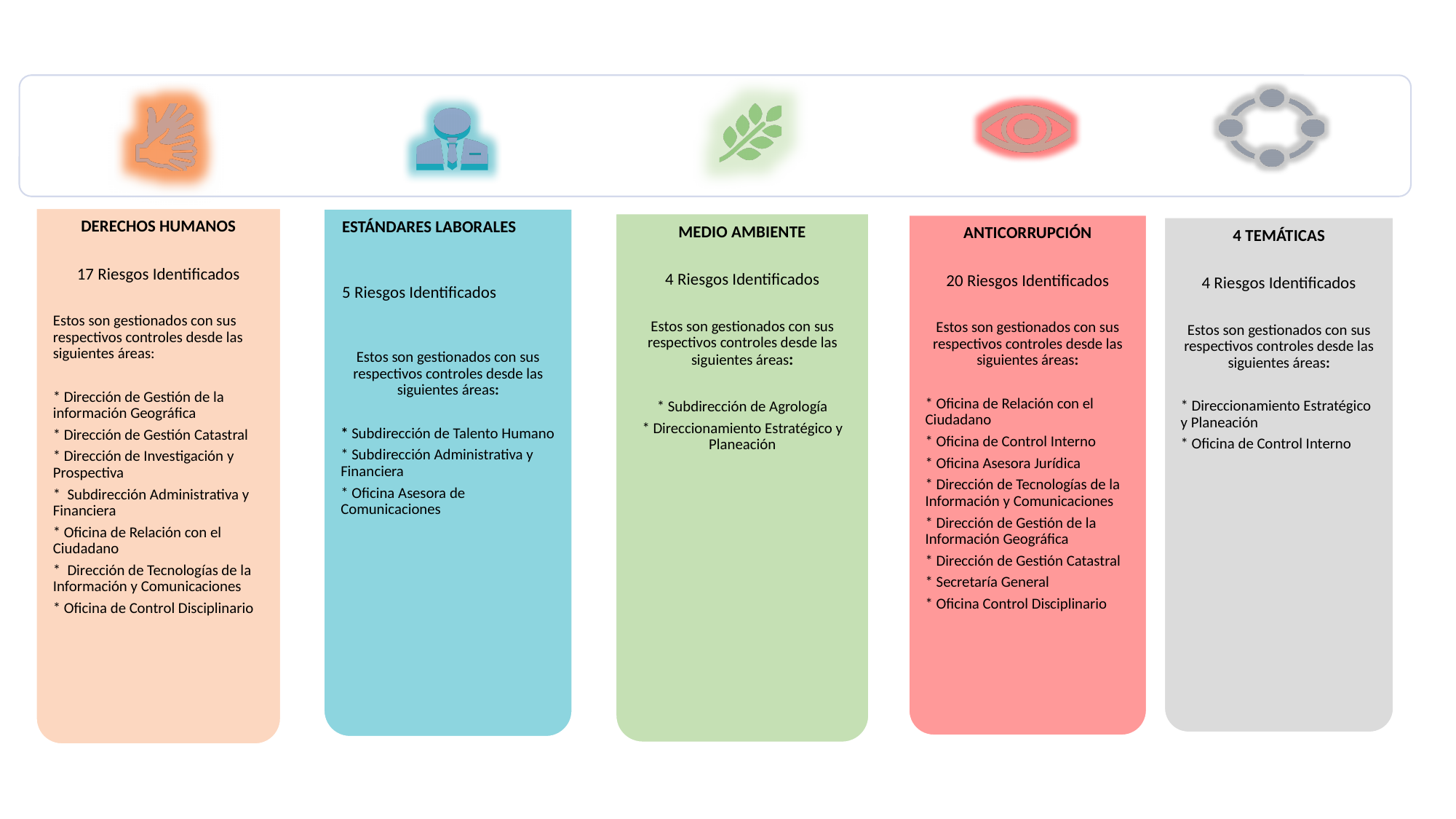

DERECHOS HUMANOS

17 Riesgos Identificados

Estos son gestionados con sus respectivos controles desde las siguientes áreas:

* Dirección de Gestión de la información Geográfica
* Dirección de Gestión Catastral
* Dirección de Investigación y Prospectiva
*  Subdirección Administrativa y Financiera
* Oficina de Relación con el Ciudadano
*  Dirección de Tecnologías de la Información y Comunicaciones
* Oficina de Control Disciplinario

ESTÁNDARES LABORALES

5 Riesgos Identificados

Estos son gestionados con sus respectivos controles desde las siguientes áreas:

* Subdirección de Talento Humano
* Subdirección Administrativa y Financiera
* Oficina Asesora de Comunicaciones
MEDIO AMBIENTE

4 Riesgos Identificados

Estos son gestionados con sus respectivos controles desde las siguientes áreas:

* Subdirección de Agrología
* Direccionamiento Estratégico y Planeación
ANTICORRUPCIÓN

20 Riesgos Identificados

Estos son gestionados con sus respectivos controles desde las siguientes áreas:

* Oficina de Relación con el  Ciudadano
* Oficina de Control Interno
* Oficina Asesora Jurídica
* Dirección de Tecnologías de la Información y Comunicaciones
* Dirección de Gestión de la Información Geográfica
* Dirección de Gestión Catastral
* Secretaría General
* Oficina Control Disciplinario

4 TEMÁTICAS

4 Riesgos Identificados

Estos son gestionados con sus respectivos controles desde las siguientes áreas:

* Direccionamiento Estratégico y Planeación
* Oficina de Control Interno